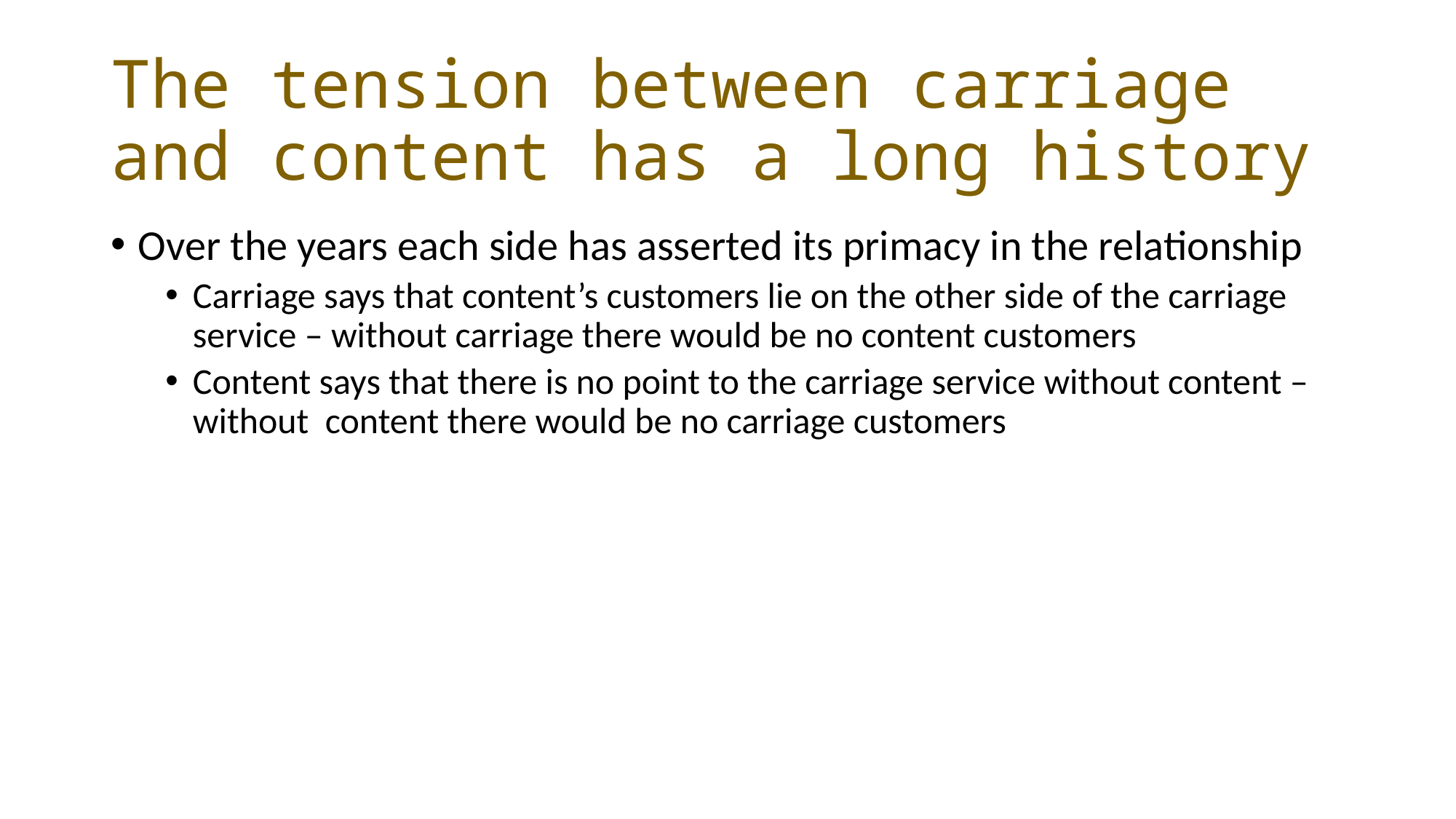

# The tension between carriage and content has a long history
Over the years each side has asserted its primacy in the relationship
Carriage says that content’s customers lie on the other side of the carriage service – without carriage there would be no content customers
Content says that there is no point to the carriage service without content – without  content there would be no carriage customers